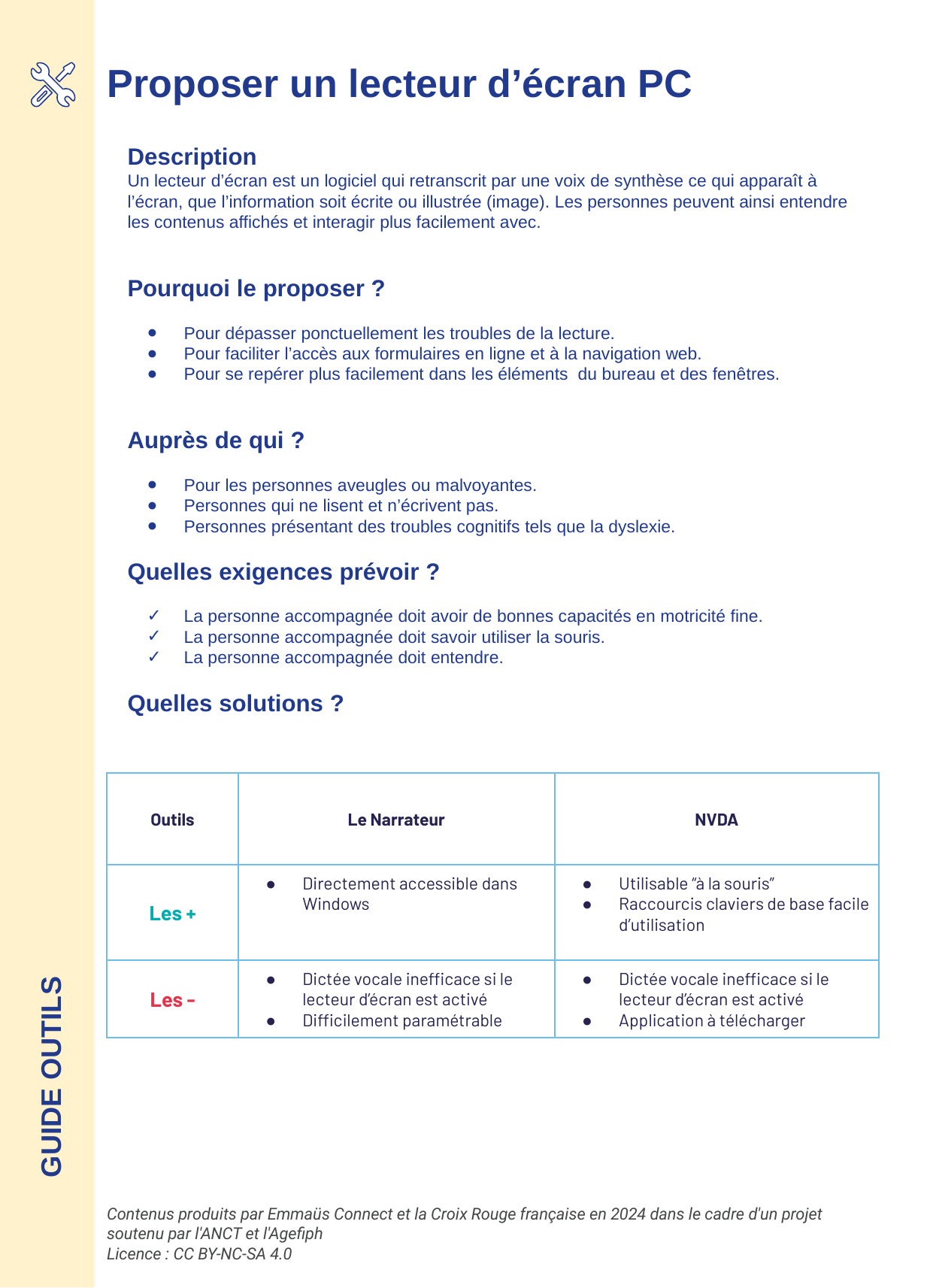

Proposer un lecteur d’écran PC

Description
Un lecteur d’écran est un logiciel qui retranscrit par une voix de synthèse ce qui apparaît à l’écran, que l’information soit écrite ou illustrée (image). Les personnes peuvent ainsi entendre les contenus affichés et interagir plus facilement avec.

Pourquoi le proposer ?

Pour dépasser ponctuellement les troubles de la lecture.
Pour faciliter l’accès aux formulaires en ligne et à la navigation web.
Pour se repérer plus facilement dans les éléments  du bureau et des fenêtres.

Auprès de qui ?

Pour les personnes aveugles ou malvoyantes.
Personnes qui ne lisent et n’écrivent pas.
Personnes présentant des troubles cognitifs tels que la dyslexie.

Quelles exigences prévoir ?

La personne accompagnée doit avoir de bonnes capacités en motricité fine.
La personne accompagnée doit savoir utiliser la souris.
La personne accompagnée doit entendre.

Quelles solutions ?
| Outils | Le Narrateur | NVDA |
| --- | --- | --- |
| Les + | Directement accessible dans Windows | Utilisable “à la souris” Raccourcis claviers de base facile d’utilisation |
| Les - | Dictée vocale inefficace si le lecteur d’écran est activé Difficilement paramétrable | Dictée vocale inefficace si le lecteur d’écran est activé Application à télécharger |
GUIDE OUTILS
Contenus produits par Emmaüs Connect et la Croix Rouge française en 2024 dans le cadre d'un projet soutenu par l'ANCT et l'Agefiph
Licence : CC BY-NC-SA 4.0